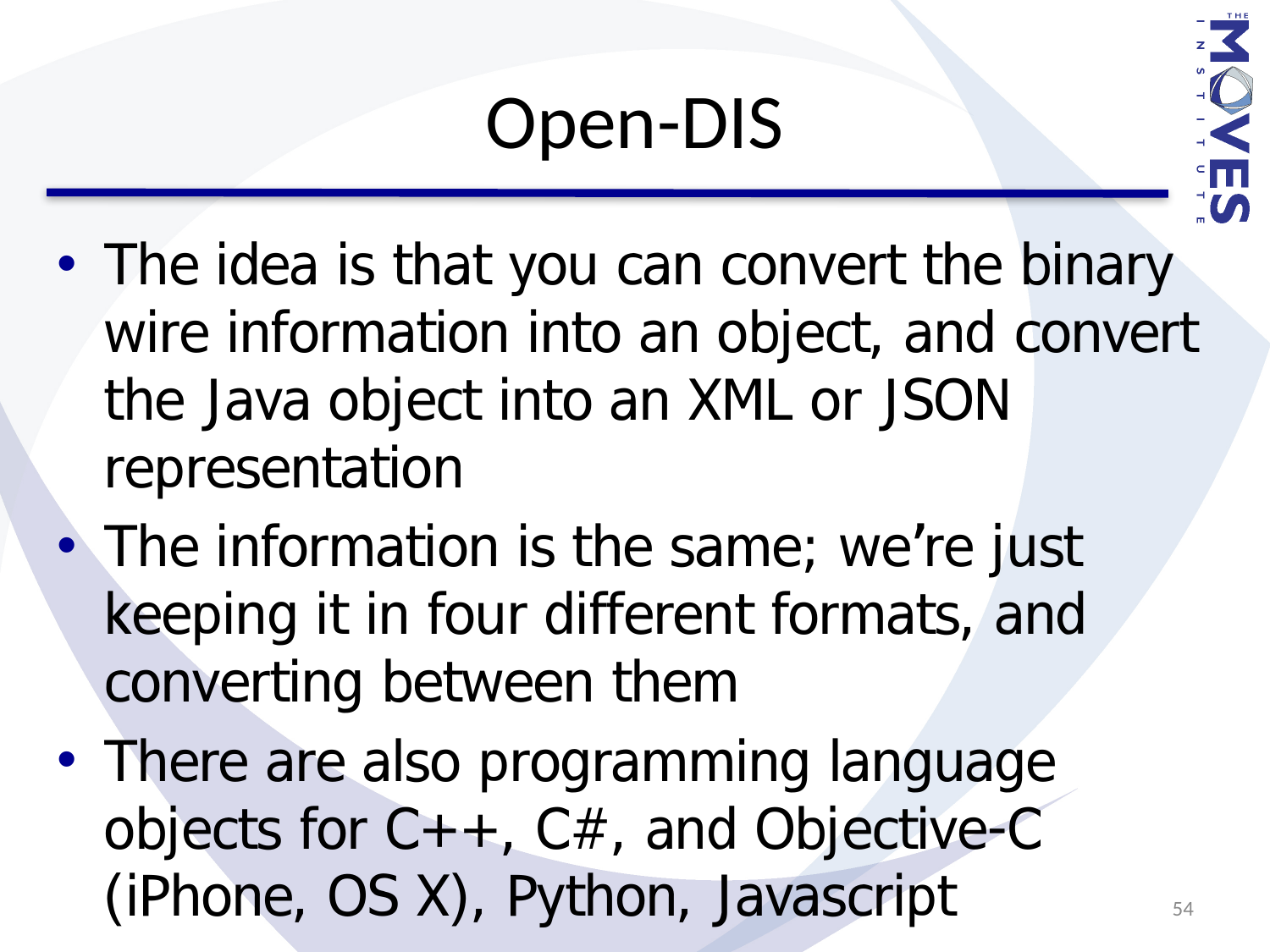

# Open-DIS
The idea is that you can convert the binary wire information into an object, and convert the Java object into an XML or JSON representation
The information is the same; we’re just keeping it in four different formats, and converting between them
There are also programming language objects for C++, C#, and Objective-C (iPhone, OS X), Python, Javascript
54